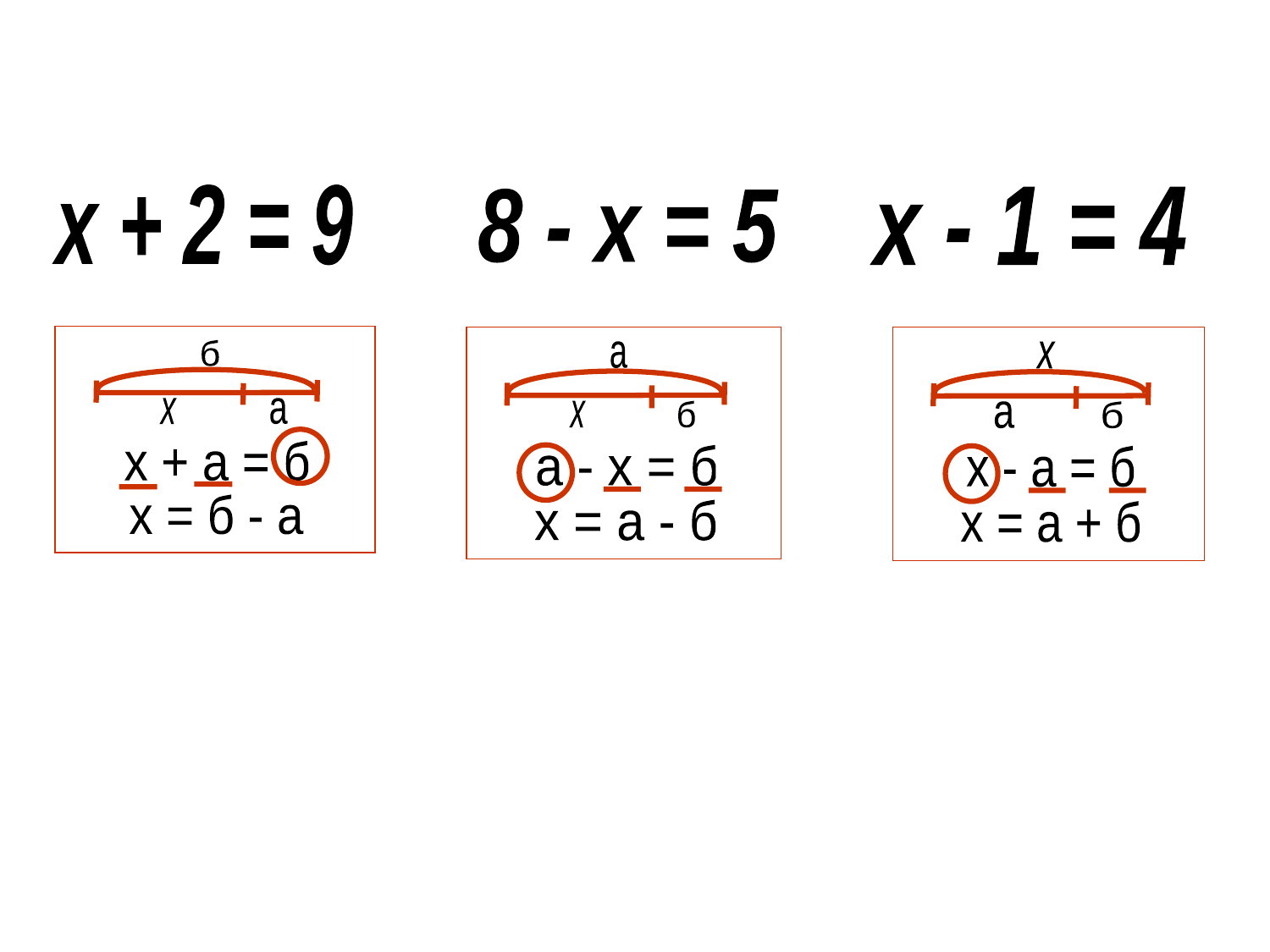

х + 2 = 9
х - 1 = 4
8 - х = 5

б

х
а

х + а = б
х = б - а

а

х
б

а - х = б
х = а - б

х

а
б

х - а = б
х = а + б